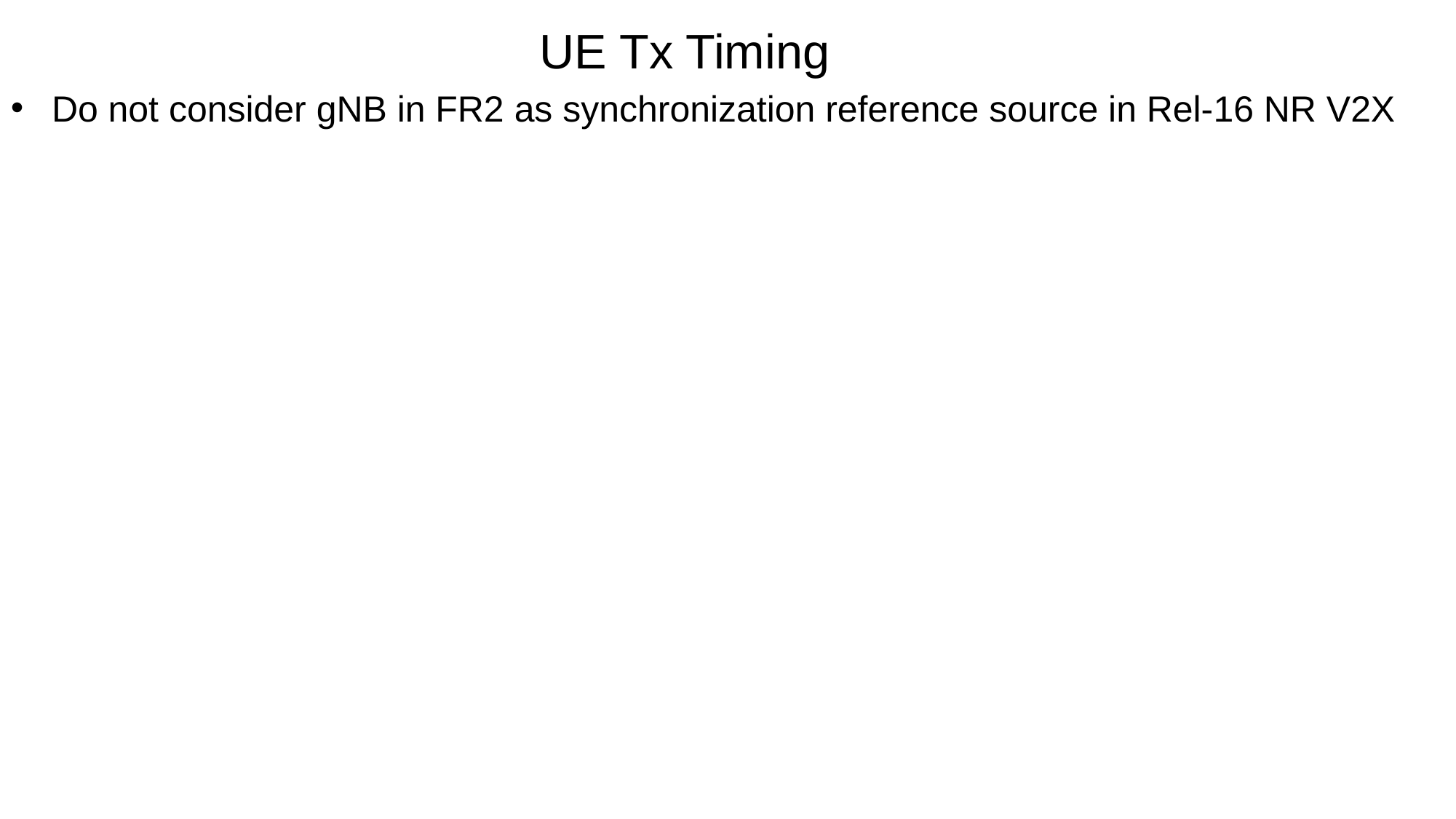

UE Tx Timing
Do not consider gNB in FR2 as synchronization reference source in Rel-16 NR V2X